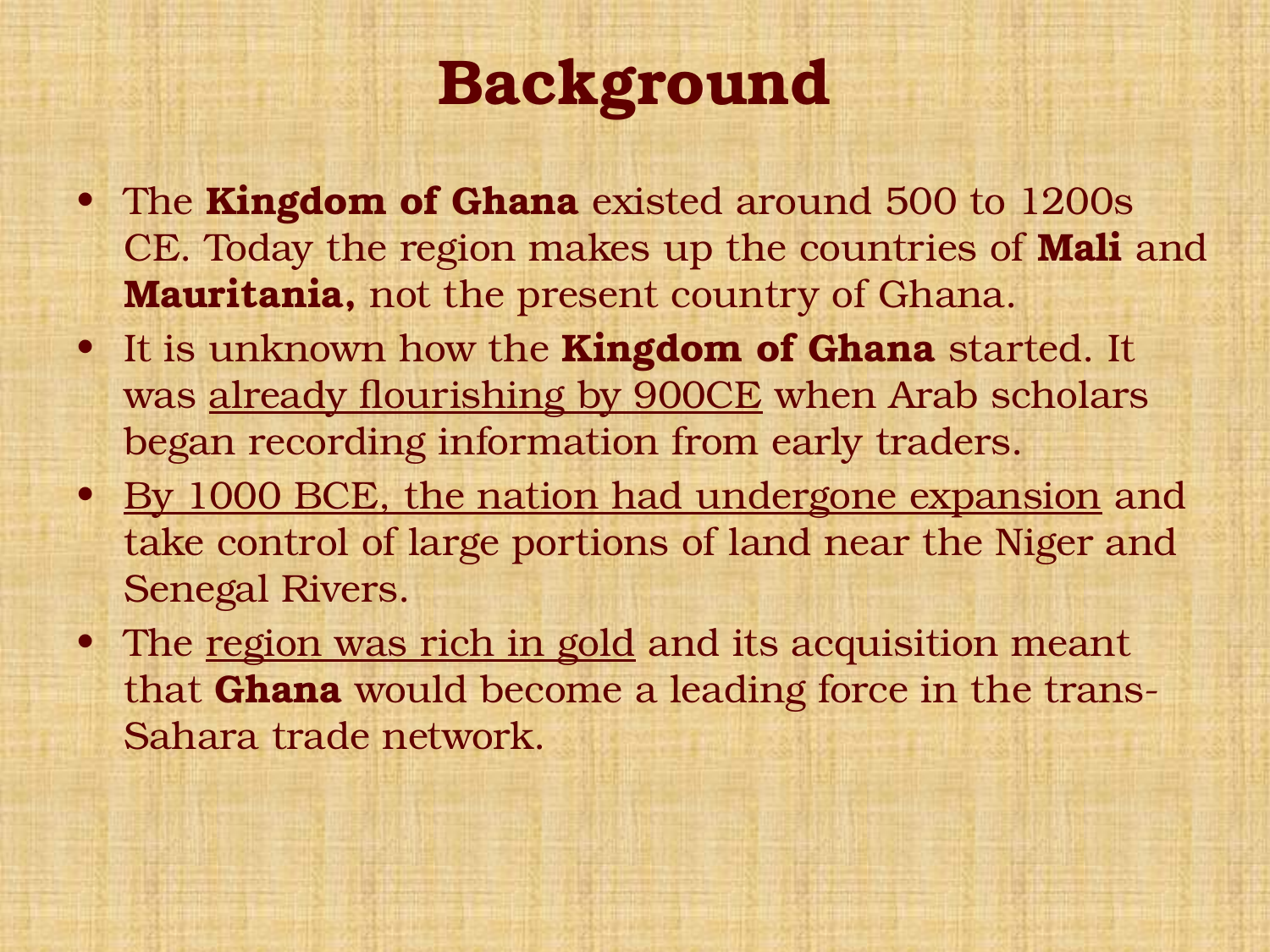

# Background
The Kingdom of Ghana existed around 500 to 1200s CE. Today the region makes up the countries of Mali and Mauritania, not the present country of Ghana.
It is unknown how the Kingdom of Ghana started. It was already flourishing by 900CE when Arab scholars began recording information from early traders.
By 1000 BCE, the nation had undergone expansion and take control of large portions of land near the Niger and Senegal Rivers.
The region was rich in gold and its acquisition meant that Ghana would become a leading force in the trans-Sahara trade network.